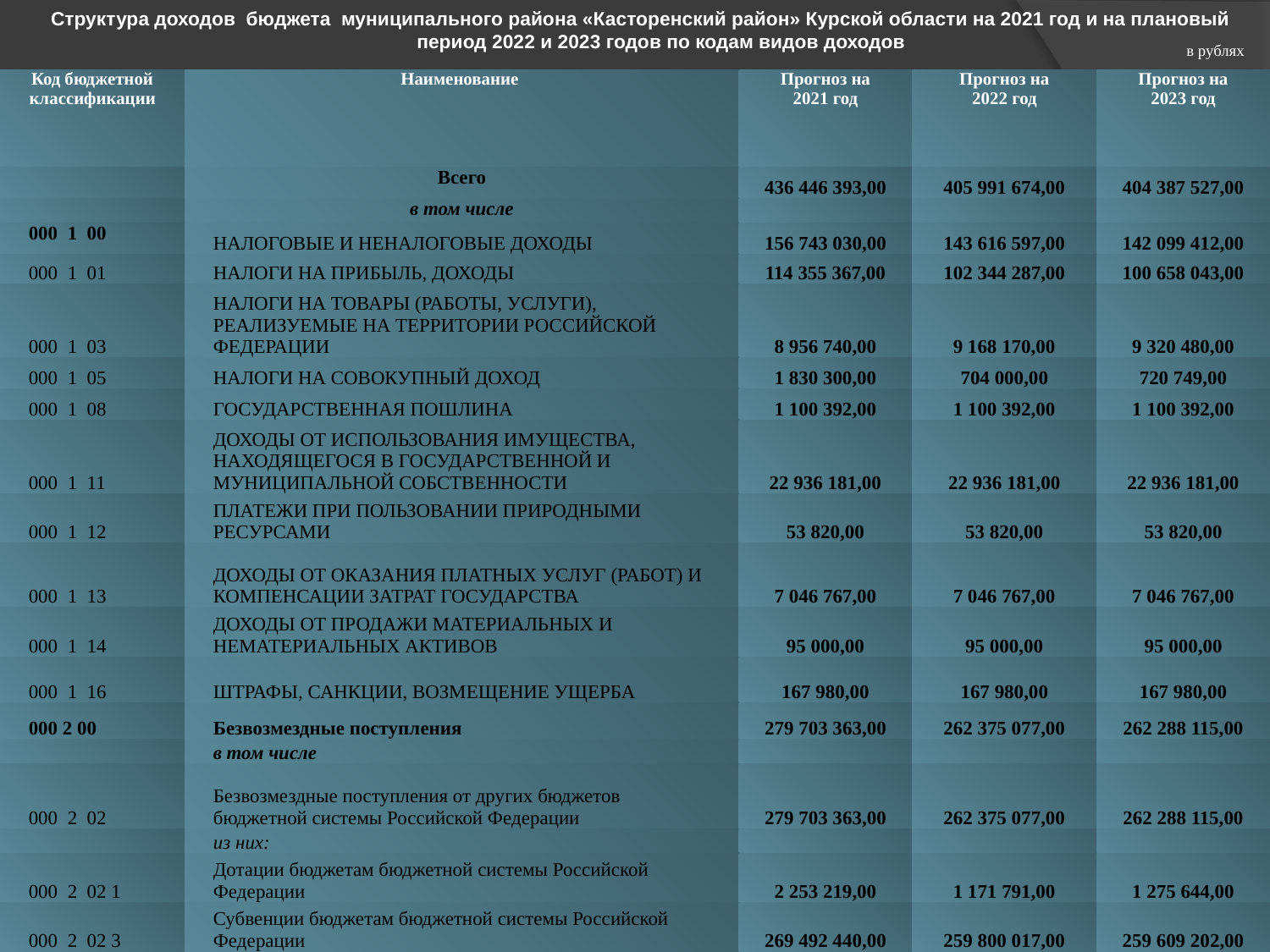

Структура доходов  бюджета  муниципального района «Касторенский район» Курской области на 2021 год и на плановый период 2022 и 2023 годов по кодам видов доходов

в рублях
| Код бюджетной классификации | Наименование | Прогноз на 2021 год | Прогноз на 2022 год | Прогноз на 2023 год |
| --- | --- | --- | --- | --- |
|  | Всего | 436 446 393,00 | 405 991 674,00 | 404 387 527,00 |
|  | в том числе |  |  |  |
| 000 1 00 | НАЛОГОВЫЕ И НЕНАЛОГОВЫЕ ДОХОДЫ | 156 743 030,00 | 143 616 597,00 | 142 099 412,00 |
| 000 1 01 | НАЛОГИ НА ПРИБЫЛЬ, ДОХОДЫ | 114 355 367,00 | 102 344 287,00 | 100 658 043,00 |
| 000 1 03 | НАЛОГИ НА ТОВАРЫ (РАБОТЫ, УСЛУГИ), РЕАЛИЗУЕМЫЕ НА ТЕРРИТОРИИ РОССИЙСКОЙ ФЕДЕРАЦИИ | 8 956 740,00 | 9 168 170,00 | 9 320 480,00 |
| 000 1 05 | НАЛОГИ НА СОВОКУПНЫЙ ДОХОД | 1 830 300,00 | 704 000,00 | 720 749,00 |
| 000 1 08 | ГОСУДАРСТВЕННАЯ ПОШЛИНА | 1 100 392,00 | 1 100 392,00 | 1 100 392,00 |
| 000 1 11 | ДОХОДЫ ОТ ИСПОЛЬЗОВАНИЯ ИМУЩЕСТВА, НАХОДЯЩЕГОСЯ В ГОСУДАРСТВЕННОЙ И МУНИЦИПАЛЬНОЙ СОБСТВЕННОСТИ | 22 936 181,00 | 22 936 181,00 | 22 936 181,00 |
| 000 1 12 | ПЛАТЕЖИ ПРИ ПОЛЬЗОВАНИИ ПРИРОДНЫМИ РЕСУРСАМИ | 53 820,00 | 53 820,00 | 53 820,00 |
| 000 1 13 | ДОХОДЫ ОТ ОКАЗАНИЯ ПЛАТНЫХ УСЛУГ (РАБОТ) И КОМПЕНСАЦИИ ЗАТРАТ ГОСУДАРСТВА | 7 046 767,00 | 7 046 767,00 | 7 046 767,00 |
| 000 1 14 | ДОХОДЫ ОТ ПРОДАЖИ МАТЕРИАЛЬНЫХ И НЕМАТЕРИАЛЬНЫХ АКТИВОВ | 95 000,00 | 95 000,00 | 95 000,00 |
| 000 1 16 | ШТРАФЫ, САНКЦИИ, ВОЗМЕЩЕНИЕ УЩЕРБА | 167 980,00 | 167 980,00 | 167 980,00 |
| 000 2 00 | Безвозмездные поступления | 279 703 363,00 | 262 375 077,00 | 262 288 115,00 |
|  | в том числе |  |  |  |
| 000 2 02 | Безвозмездные поступления от других бюджетов бюджетной системы Российской Федерации | 279 703 363,00 | 262 375 077,00 | 262 288 115,00 |
|  | из них: |  |  |  |
| 000 2 02 1 | Дотации бюджетам бюджетной системы Российской Федерации | 2 253 219,00 | 1 171 791,00 | 1 275 644,00 |
| 000 2 02 3 | Субвенции бюджетам бюджетной системы Российской Федерации | 269 492 440,00 | 259 800 017,00 | 259 609 202,00 |